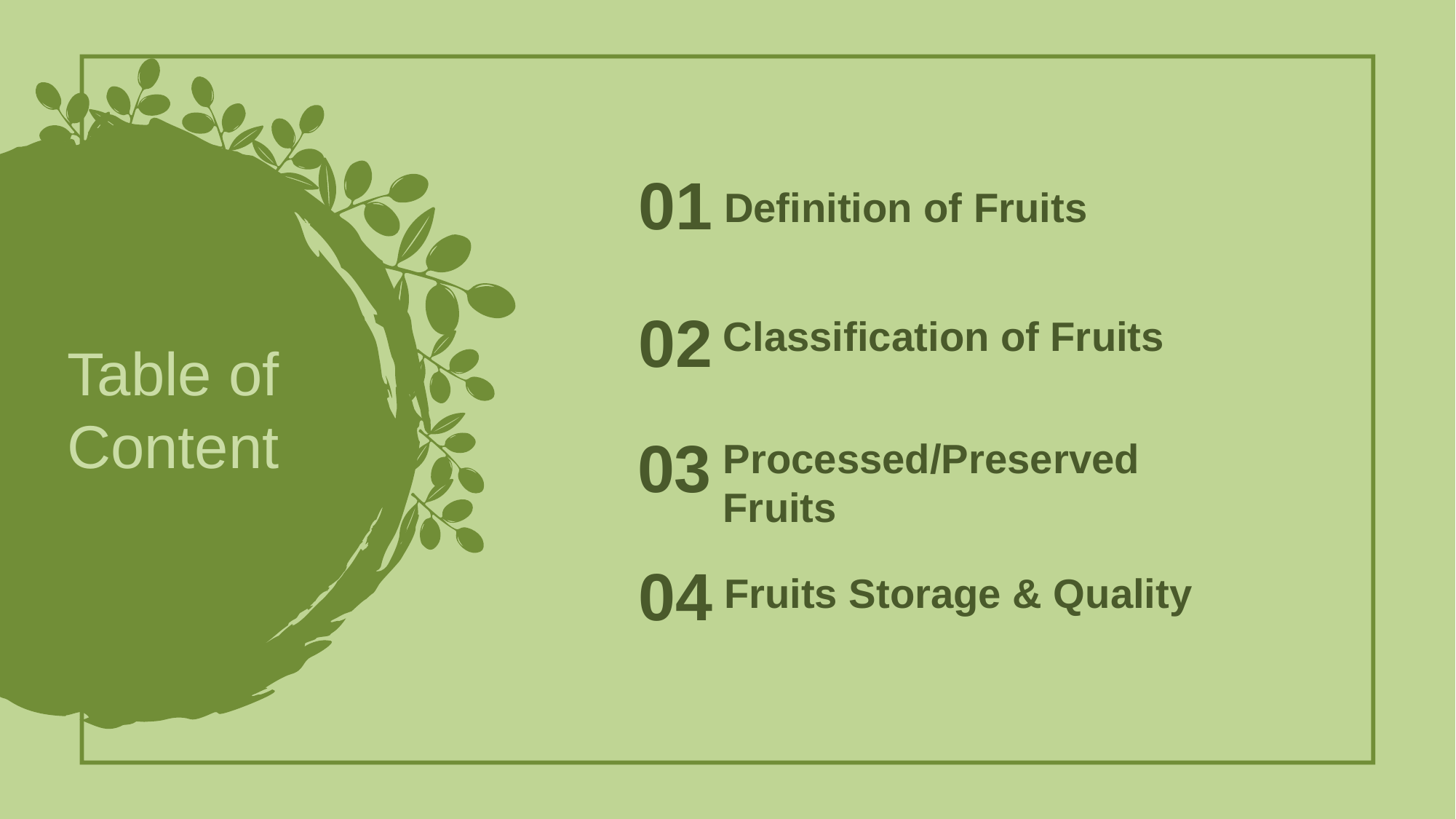

01
Definition of Fruits
02
Classification of Fruits
03
Processed/Preserved Fruits
04
Fruits Storage & Quality
Table of Content